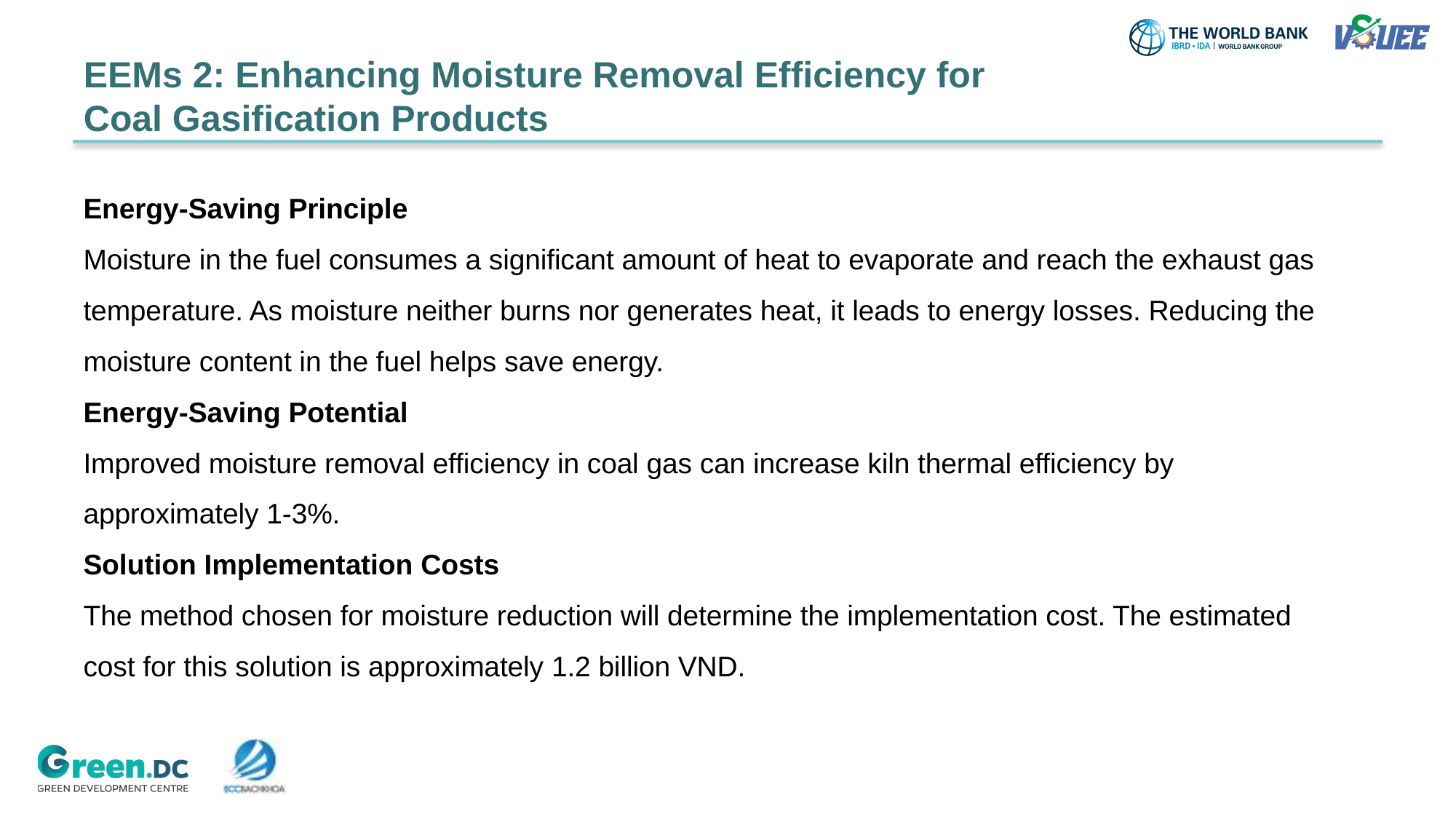

# EEMs 2: Enhancing Moisture Removal Efficiency for Coal Gasification Products
Energy-Saving Principle
Moisture in the fuel consumes a significant amount of heat to evaporate and reach the exhaust gas temperature. As moisture neither burns nor generates heat, it leads to energy losses. Reducing the moisture content in the fuel helps save energy.
Energy-Saving Potential
Improved moisture removal efficiency in coal gas can increase kiln thermal efficiency by approximately 1-3%.
Solution Implementation Costs
The method chosen for moisture reduction will determine the implementation cost. The estimated cost for this solution is approximately 1.2 billion VND.